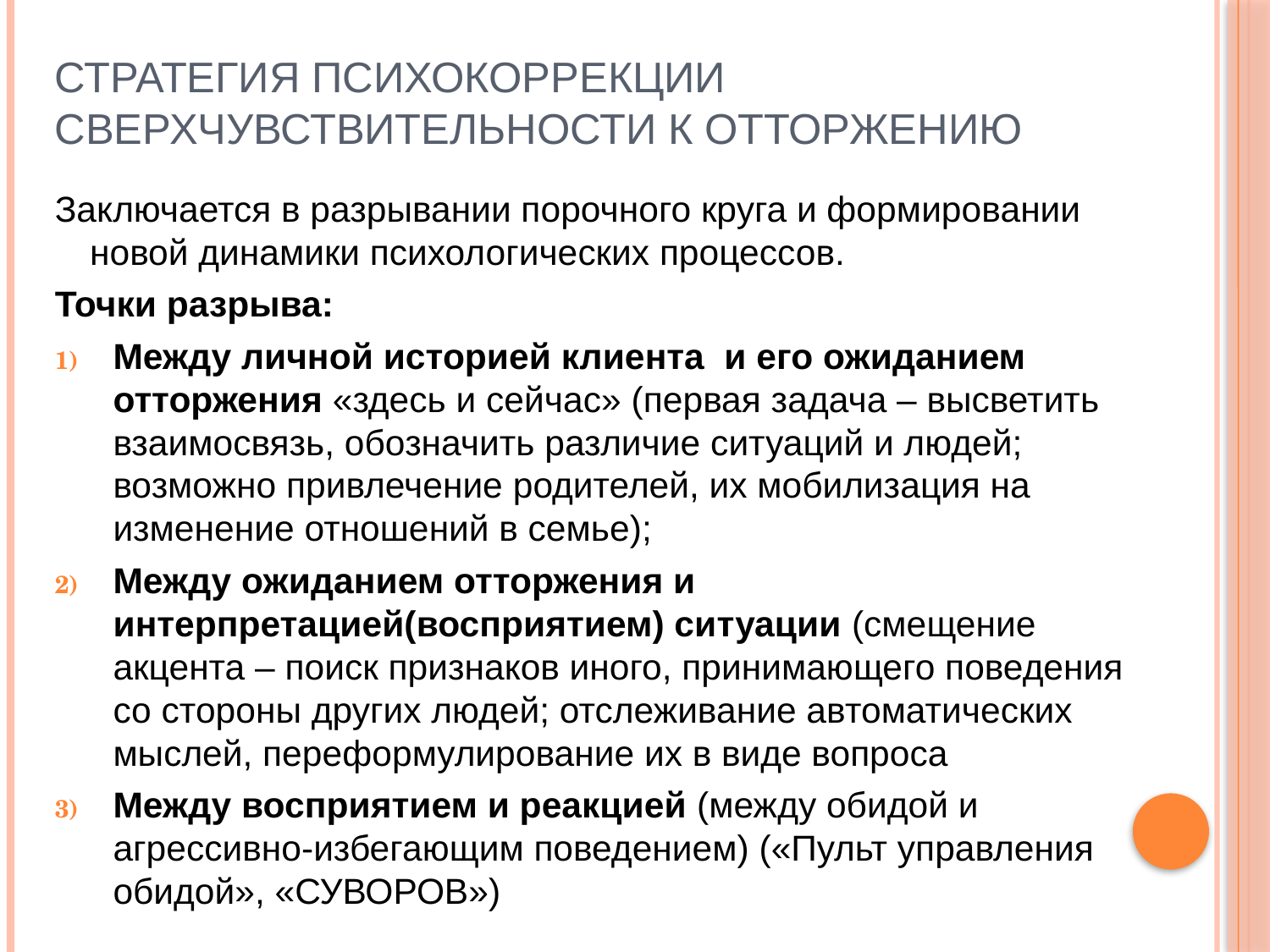

# Стратегия психокоррекции сверхчувствительности к отторжению
Заключается в разрывании порочного круга и формировании новой динамики психологических процессов.
Точки разрыва:
Между личной историей клиента  и его ожиданием отторжения «здесь и сейчас» (первая задача – высветить взаимосвязь, обозначить различие ситуаций и людей; возможно привлечение родителей, их мобилизация на изменение отношений в семье);
Между ожиданием отторжения и интерпретацией(восприятием) ситуации (смещение акцента – поиск признаков иного, принимающего поведения со стороны других людей; отслеживание автоматических мыслей, переформулирование их в виде вопроса
Между восприятием и реакцией (между обидой и агрессивно-избегающим поведением) («Пульт управления обидой», «СУВОРОВ»)